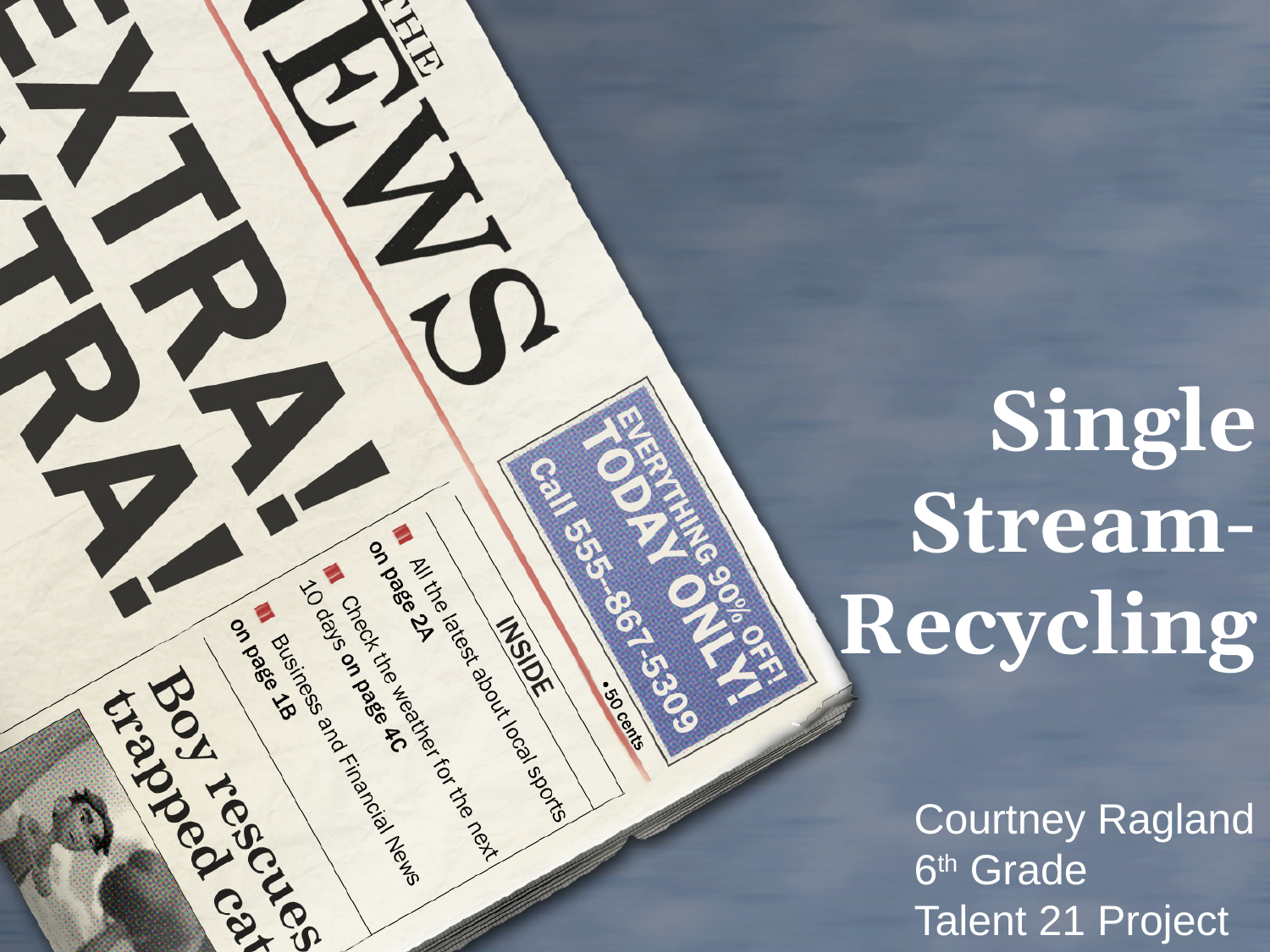

# Single Stream-Recycling
Courtney Ragland
6th Grade
Talent 21 Project